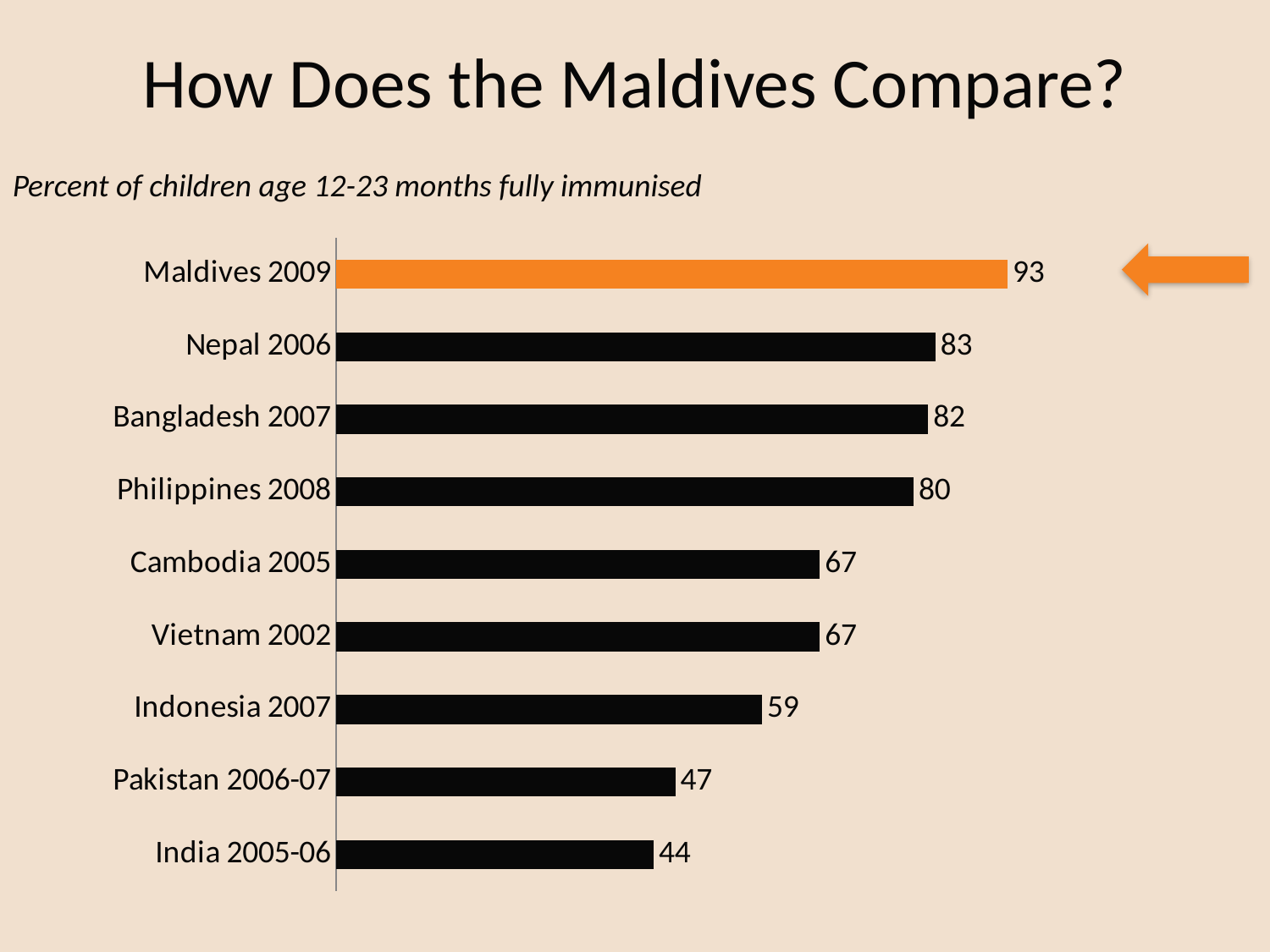

# How Does the Maldives Compare?
Percent of children age 12-23 months fully immunised

### Chart

| Category | Series 1 |
|---|---|
| India 2005-06 | 44.0 |
| Pakistan 2006-07 | 47.0 |
| Indonesia 2007 | 59.0 |
| Vietnam 2002 | 67.0 |
| Cambodia 2005 | 67.0 |
| Philippines 2008 | 80.0 |
| Bangladesh 2007 | 82.0 |
| Nepal 2006 | 83.0 |
| Maldives 2009 | 93.0 |